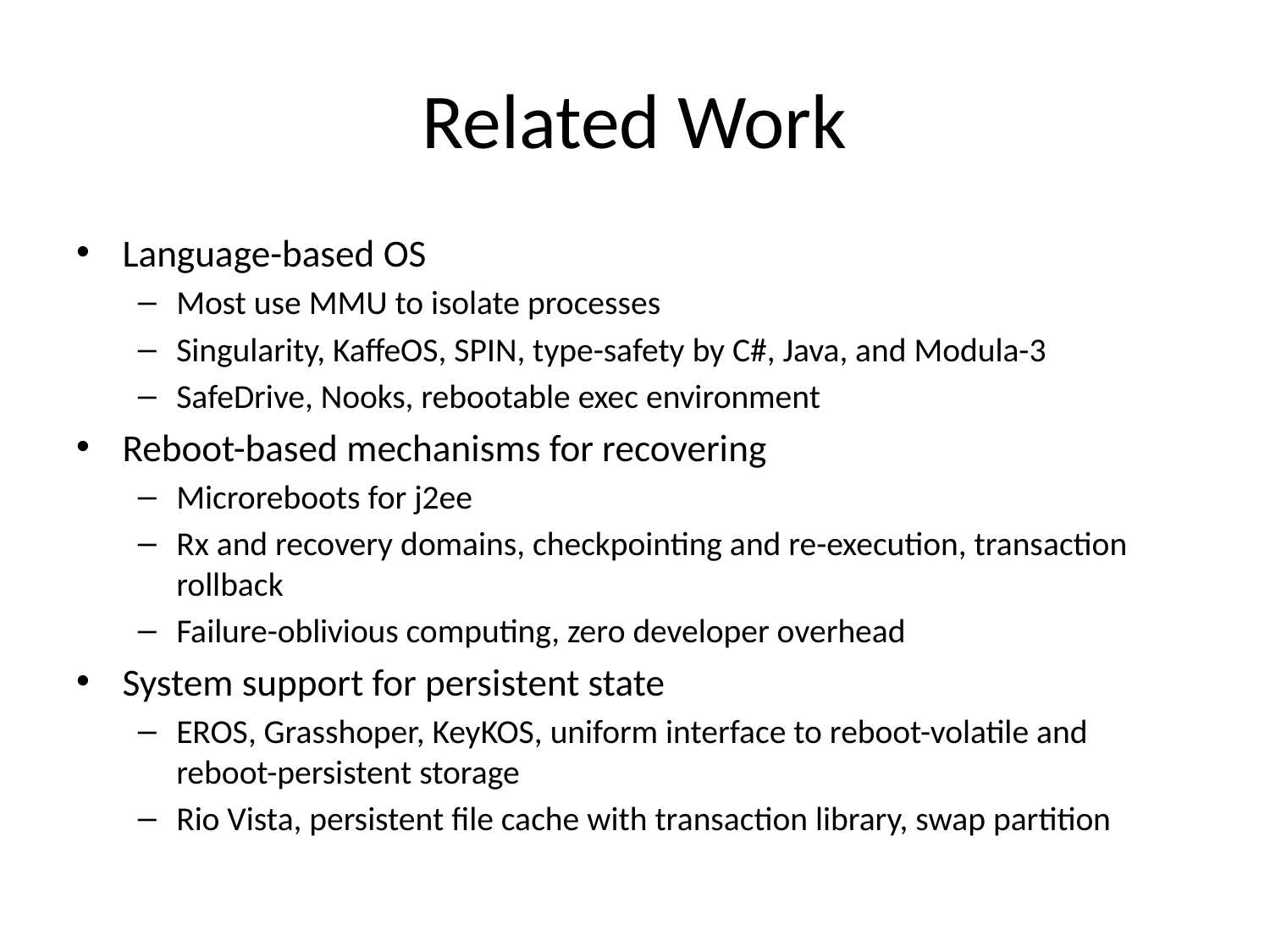

# Related Work
Language-based OS
Most use MMU to isolate processes
Singularity, KaffeOS, SPIN, type-safety by C#, Java, and Modula-3
SafeDrive, Nooks, rebootable exec environment
Reboot-based mechanisms for recovering
Microreboots for j2ee
Rx and recovery domains, checkpointing and re-execution, transaction rollback
Failure-oblivious computing, zero developer overhead
System support for persistent state
EROS, Grasshoper, KeyKOS, uniform interface to reboot-volatile and reboot-persistent storage
Rio Vista, persistent file cache with transaction library, swap partition